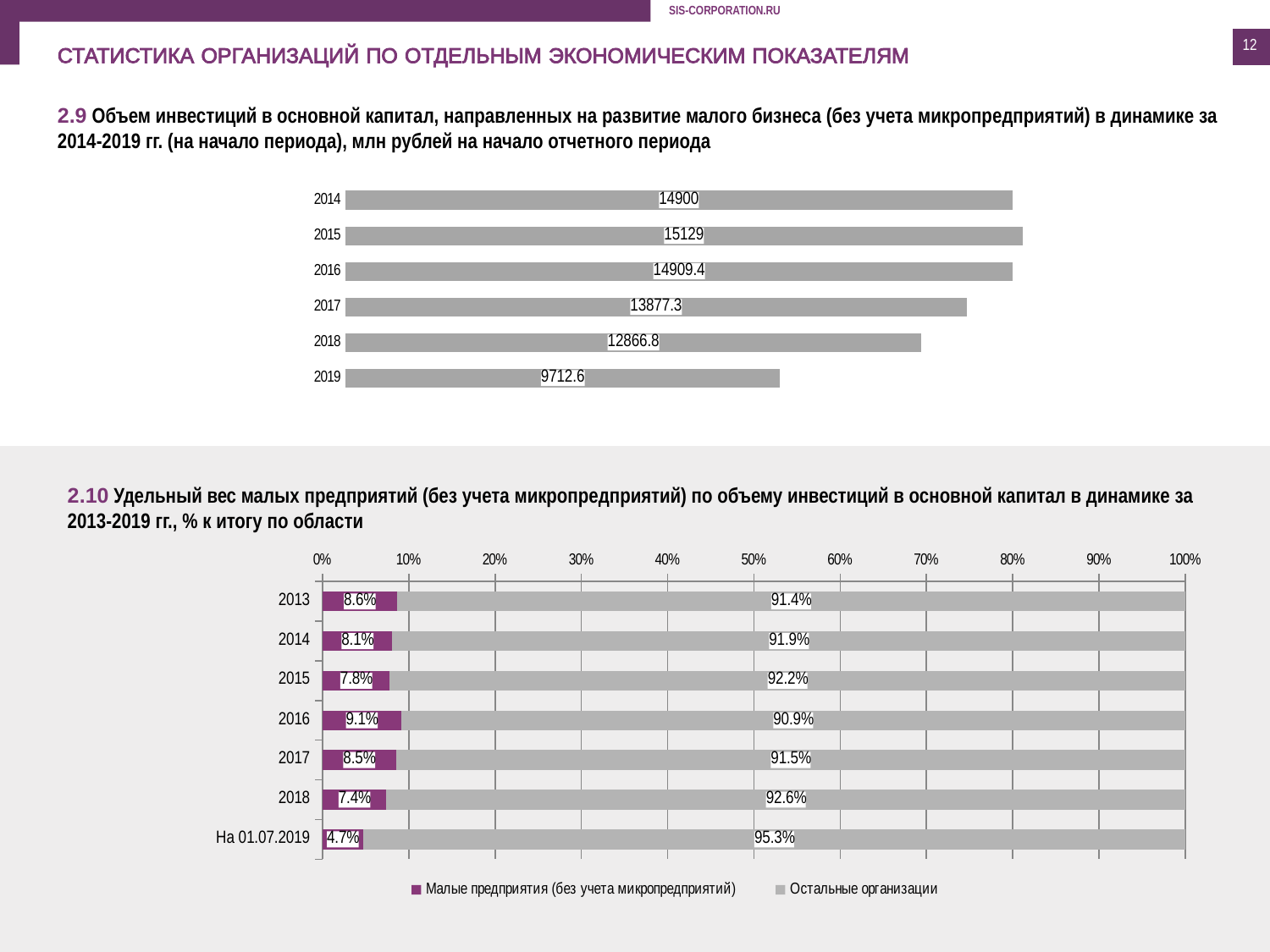

12
СТАТИСТИКА ОРГАНИЗАЦИЙ ПО ОТДЕЛЬНЫМ ЭКОНОМИЧЕСКИМ ПОКАЗАТЕЛЯМ
2.9 Объем инвестиций в основной капитал, направленных на развитие малого бизнеса (без учета микропредприятий) в динамике за 2014-2019 гг. (на начало периода), млн рублей на начало отчетного периода

### Chart

| Category | инвестиции |
|---|---|
| 2014 | 14900.0 |
| 2015 | 15129.0 |
| 2016 | 14909.4 |
| 2017 | 13877.3 |
| 2018 | 12866.8 |
| 2019 | 9712.6 |
2.10 Удельный вес малых предприятий (без учета микропредприятий) по объему инвестиций в основной капитал в динамике за 2013-2019 гг., % к итогу по области

### Chart

| Category | Малые предприятия (без учета микропредприятий) | Остальные организации |
|---|---|---|
| 2013 | 0.08600000000000002 | 0.914 |
| 2014 | 0.081 | 0.919 |
| 2015 | 0.07800000000000001 | 0.922 |
| 2016 | 0.09100000000000003 | 0.909 |
| 2017 | 0.085 | 0.915 |
| 2018 | 0.074 | 0.926 |
| На 01.07.2019 | 0.047000000000000014 | 0.9530000000000006 |